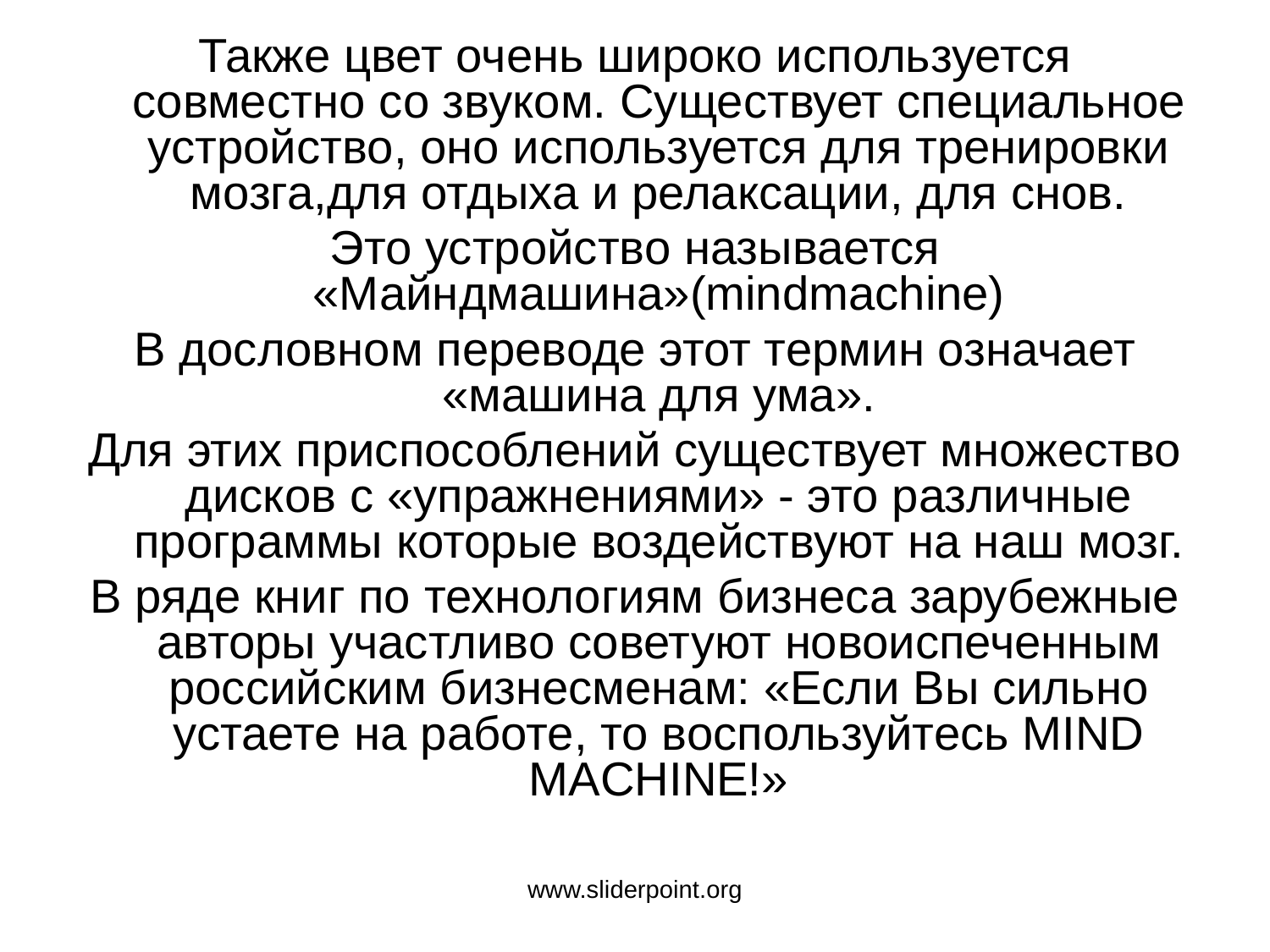

Также цвет очень широко используется совместно со звуком. Существует специальное устройство, оно используется для тренировки мозга,для отдыха и релаксации, для снов.
Это устройство называется «Майндмашина»(mindmachine)
В дословном переводе этот термин означает «машина для ума».
Для этих приспособлений существует множество дисков с «упражнениями» - это различные программы которые воздействуют на наш мозг.
В ряде книг по технологиям бизнеса зарубежные авторы участливо советуют новоиспеченным российским бизнесменам: «Если Вы сильно устаете на работе, то воспользуйтесь MIND MACHINE!»
www.sliderpoint.org